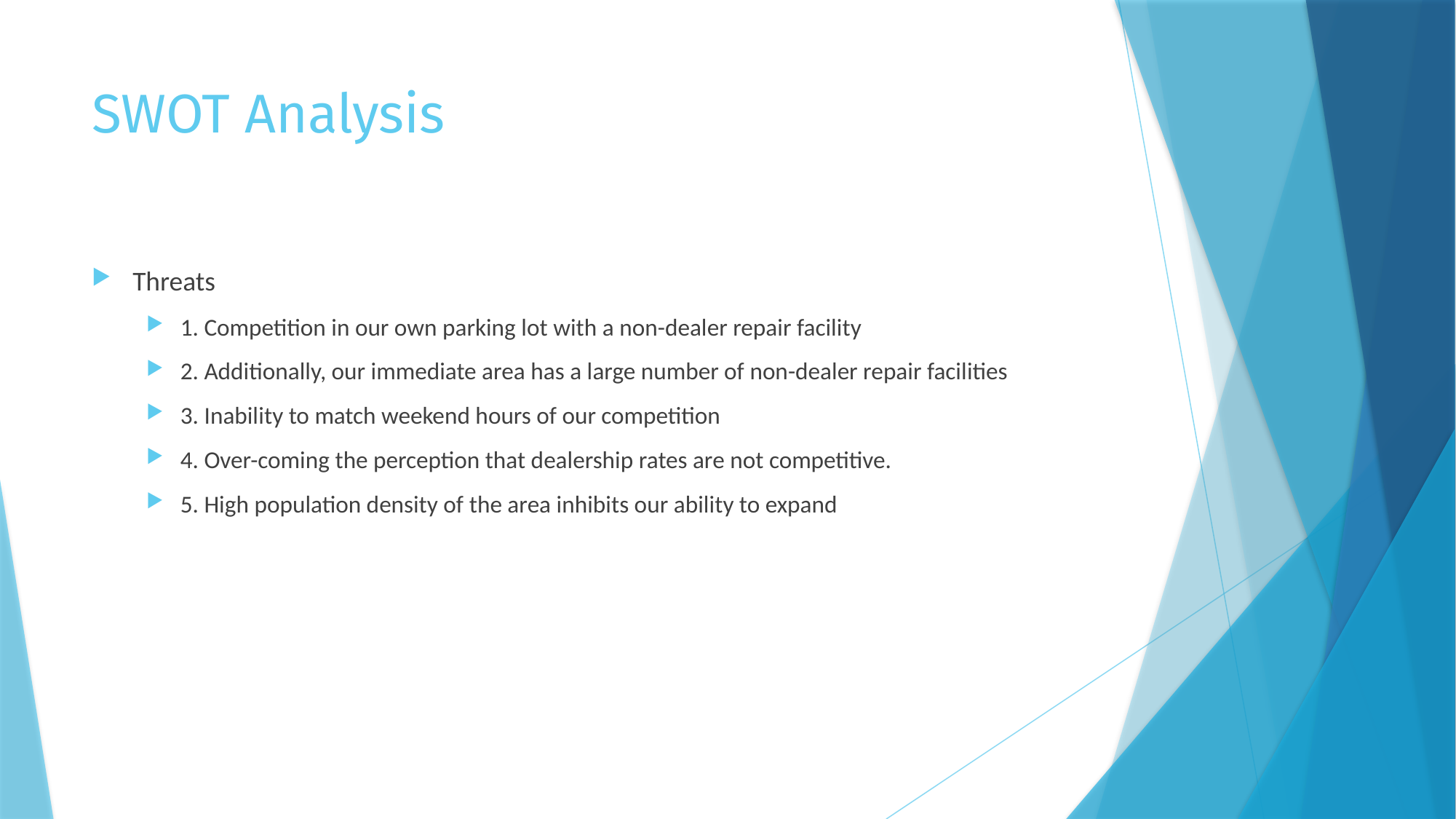

# SWOT Analysis
Threats
1. Competition in our own parking lot with a non-dealer repair facility
2. Additionally, our immediate area has a large number of non-dealer repair facilities
3. Inability to match weekend hours of our competition
4. Over-coming the perception that dealership rates are not competitive.
5. High population density of the area inhibits our ability to expand